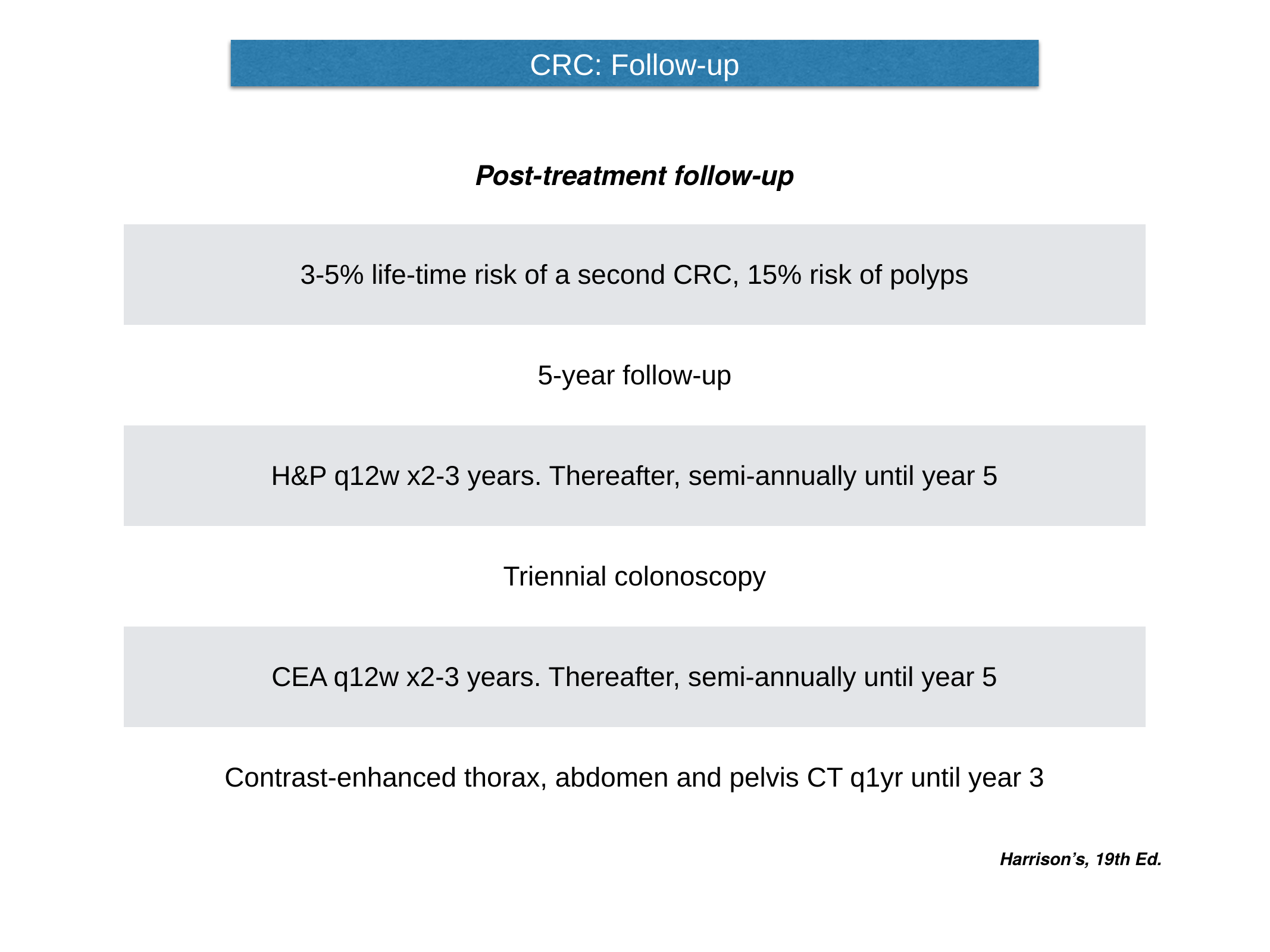

CRC: Follow-up
| Post-treatment follow-up |
| --- |
| 3-5% life-time risk of a second CRC, 15% risk of polyps |
| 5-year follow-up |
| H&P q12w x2-3 years. Thereafter, semi-annually until year 5 |
| Triennial colonoscopy |
| CEA q12w x2-3 years. Thereafter, semi-annually until year 5 |
| Contrast-enhanced thorax, abdomen and pelvis CT q1yr until year 3 |
Harrison’s, 19th Ed.